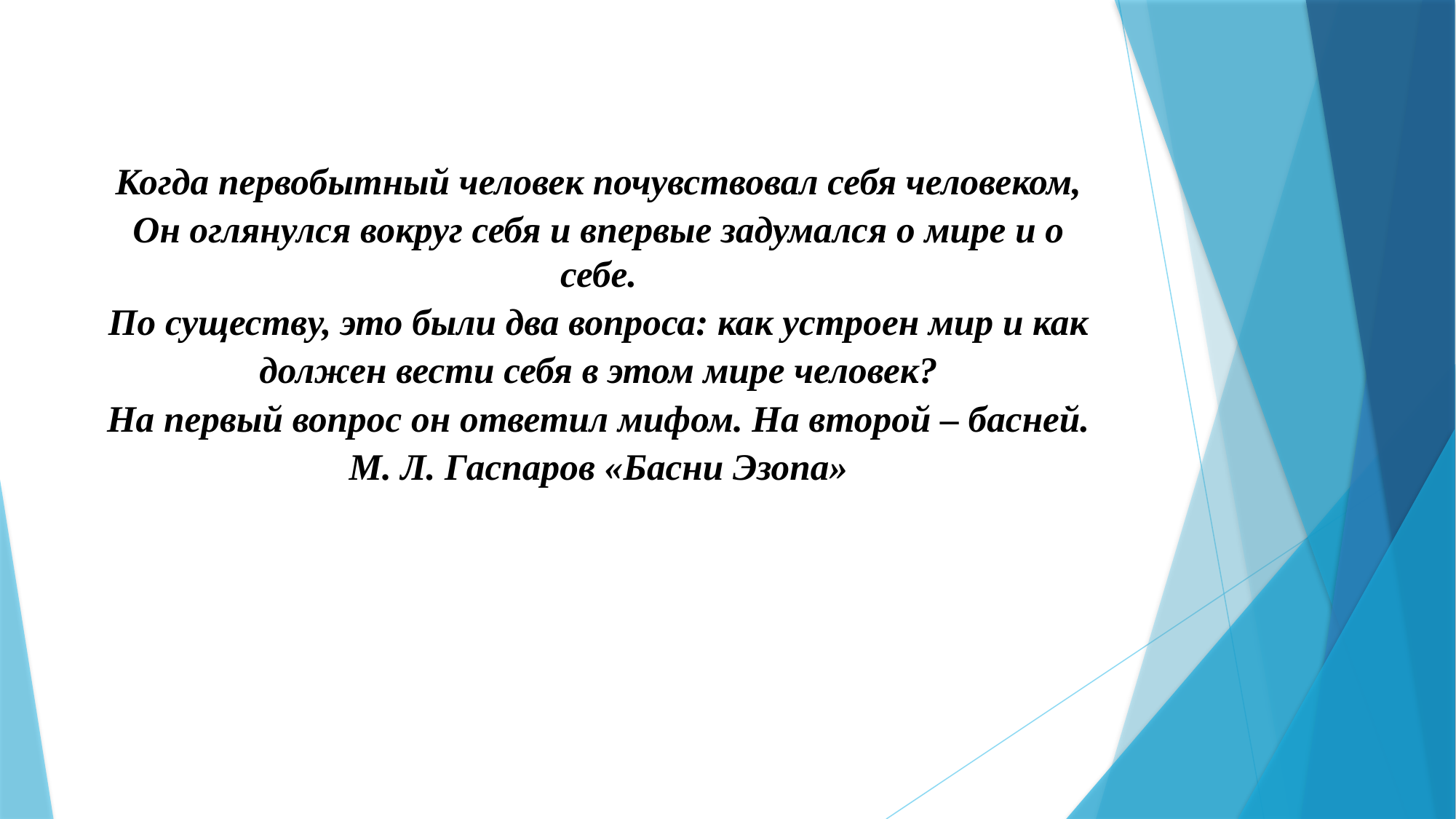

#
Когда первобытный человек почувствовал себя человеком,
Он оглянулся вокруг себя и впервые задумался о мире и о себе.
По существу, это были два вопроса: как устроен мир и как
должен вести себя в этом мире человек?
На первый вопрос он ответил мифом. На второй – басней.
М. Л. Гаспаров «Басни Эзопа»